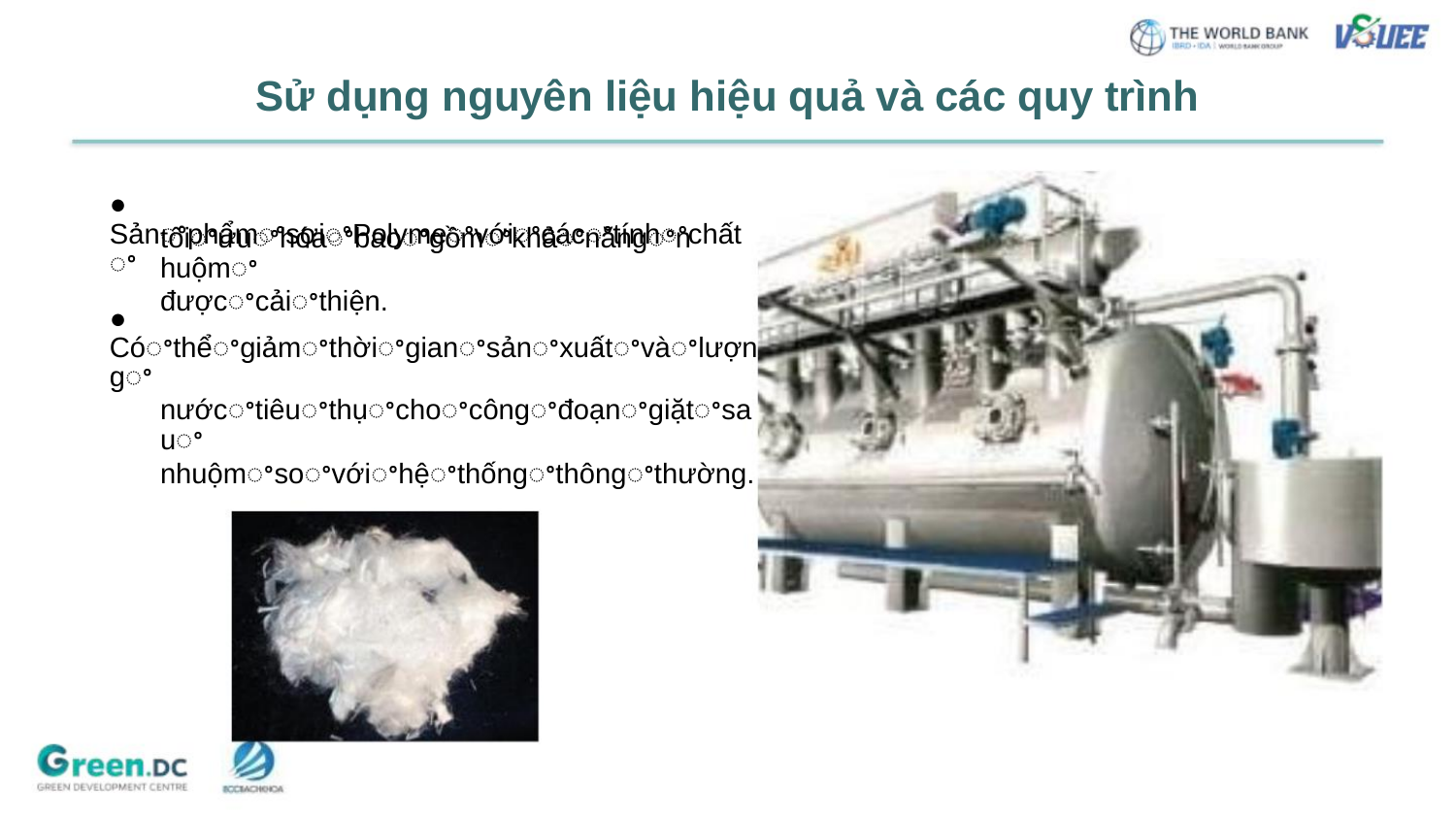

Sử dụng nguyên liệu hiệu quả và các quy trình
● SảnꢀphẩmꢀsợiꢀPolymeꢀvớiꢀcácꢀtínhꢀchấtꢀ
tốiꢀưuꢀhóaꢀbaoꢀgồmꢀkhảꢀnăngꢀnhuộmꢀ
đượcꢀcảiꢀthiện.
● Cóꢀthểꢀgiảmꢀthờiꢀgianꢀsảnꢀxuấtꢀvàꢀlượngꢀ
nướcꢀtiêuꢀthụꢀchoꢀcôngꢀđoạnꢀgiặtꢀsauꢀ
nhuộmꢀsoꢀvớiꢀhệꢀthốngꢀthôngꢀthường.